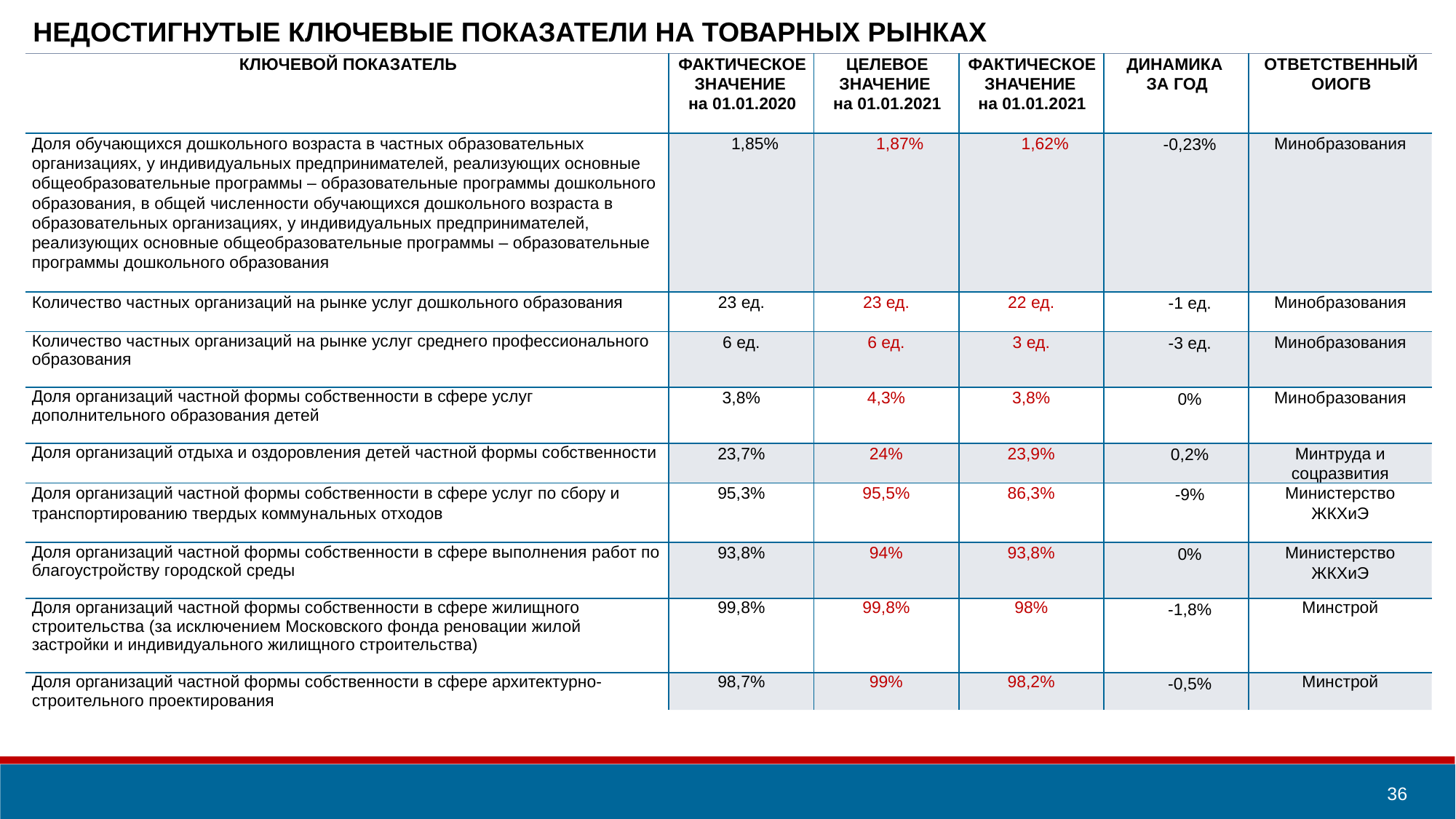

НЕДОСТИГНУТЫЕ КЛЮЧЕВЫЕ ПОКАЗАТЕЛИ НА ТОВАРНЫХ РЫНКАХ
| КЛЮЧЕВОЙ ПОКАЗАТЕЛЬ | ФАКТИЧЕСКОЕ ЗНАЧЕНИЕ на 01.01.2020 | ЦЕЛЕВОЕ ЗНАЧЕНИЕ на 01.01.2021 | ФАКТИЧЕСКОЕ ЗНАЧЕНИЕ на 01.01.2021 | ДИНАМИКА ЗА ГОД | ОТВЕТСТВЕННЫЙ ОИОГВ |
| --- | --- | --- | --- | --- | --- |
| Доля обучающихся дошкольного возраста в частных образовательных организациях, у индивидуальных предпринимателей, реализующих основные общеобразовательные программы – образовательные программы дошкольного образования, в общей численности обучающихся дошкольного возраста в образовательных организациях, у индивидуальных предпринимателей, реализующих основные общеобразовательные программы – образовательные программы дошкольного образования | 1,85% | 1,87% | 1,62% | -0,23% | Минобразования |
| Количество частных организаций на рынке услуг дошкольного образования | 23 ед. | 23 ед. | 22 ед. | -1 ед. | Минобразования |
| Количество частных организаций на рынке услуг среднего профессионального образования | 6 ед. | 6 ед. | 3 ед. | -3 ед. | Минобразования |
| Доля организаций частной формы собственности в сфере услуг дополнительного образования детей | 3,8% | 4,3% | 3,8% | 0% | Минобразования |
| Доля организаций отдыха и оздоровления детей частной формы собственности | 23,7% | 24% | 23,9% | 0,2% | Минтруда и соцразвития |
| Доля организаций частной формы собственности в сфере услуг по сбору и транспортированию твердых коммунальных отходов | 95,3% | 95,5% | 86,3% | -9% | Министерство ЖКХиЭ |
| Доля организаций частной формы собственности в сфере выполнения работ по благоустройству городской среды | 93,8% | 94% | 93,8% | 0% | Министерство ЖКХиЭ |
| Доля организаций частной формы собственности в сфере жилищного строительства (за исключением Московского фонда реновации жилой застройки и индивидуального жилищного строительства) | 99,8% | 99,8% | 98% | -1,8% | Минстрой |
| Доля организаций частной формы собственности в сфере архитектурно-строительного проектирования | 98,7% | 99% | 98,2% | -0,5% | Минстрой |
36